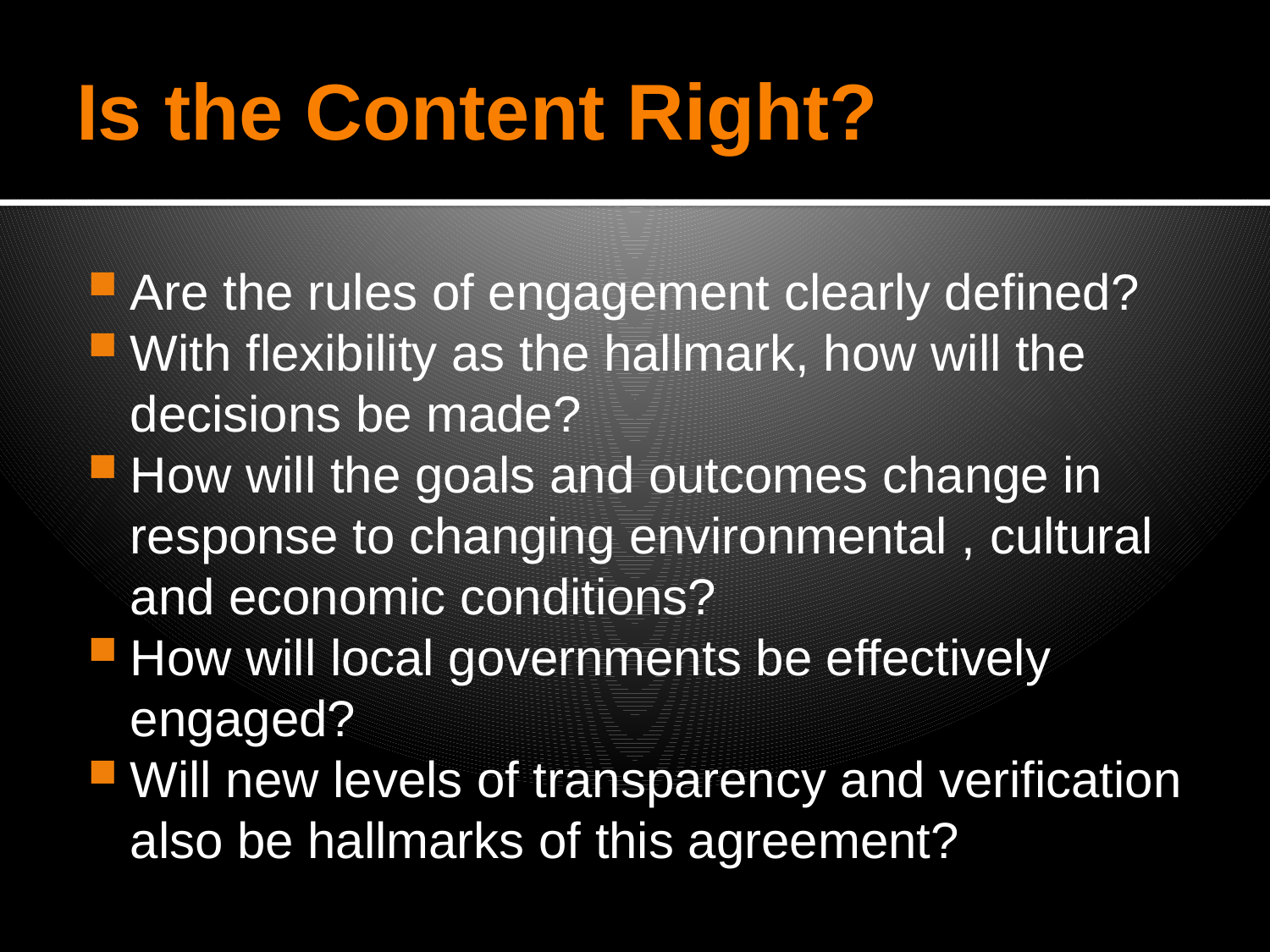

# Is the Content Right?
Are the rules of engagement clearly defined?
With flexibility as the hallmark, how will the decisions be made?
How will the goals and outcomes change in response to changing environmental , cultural and economic conditions?
How will local governments be effectively engaged?
Will new levels of transparency and verification also be hallmarks of this agreement?